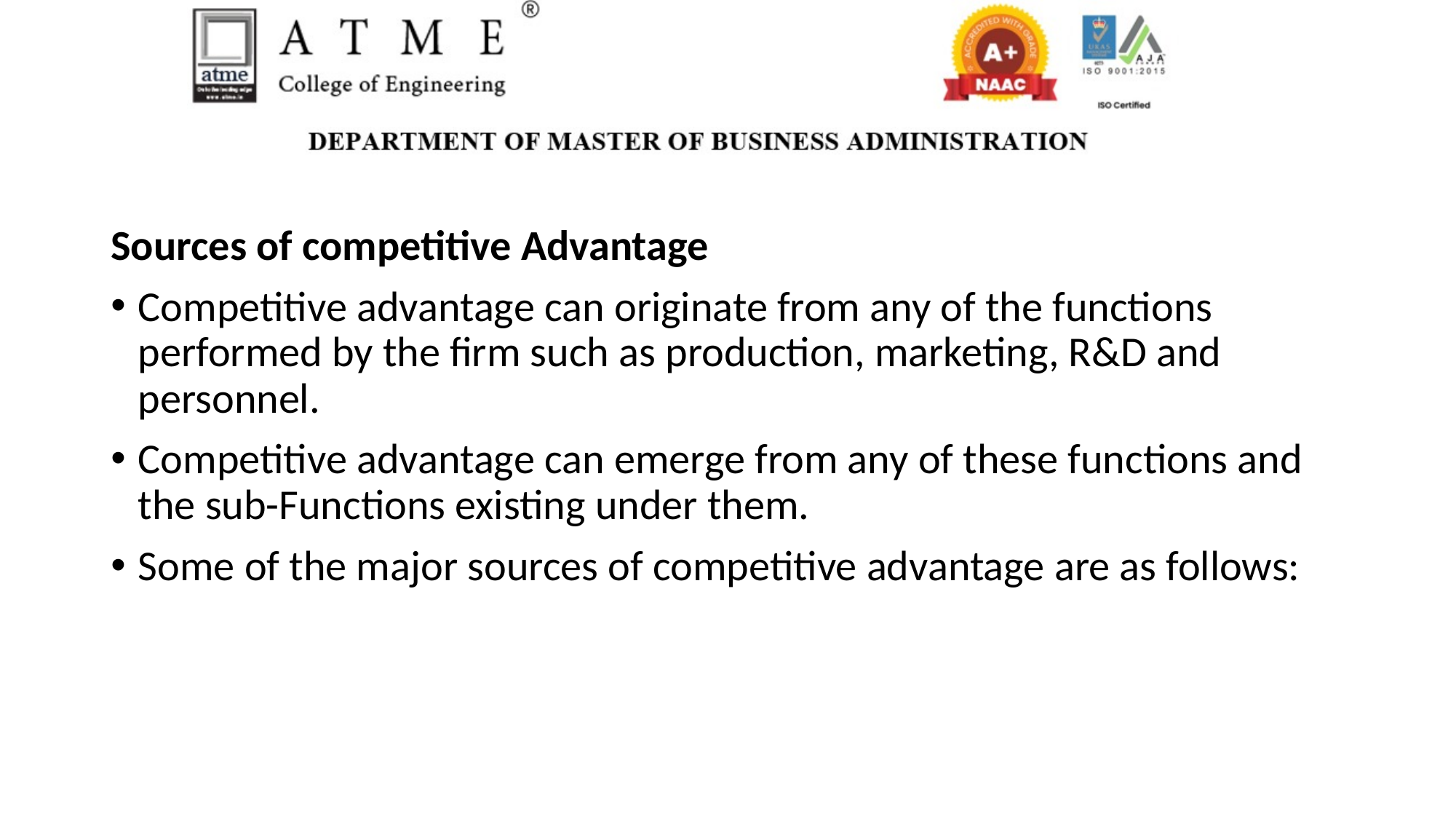

Sources of competitive Advantage
Competitive advantage can originate from any of the functions performed by the firm such as production, marketing, R&D and personnel.
Competitive advantage can emerge from any of these functions and the sub-Functions existing under them.
Some of the major sources of competitive advantage are as follows: